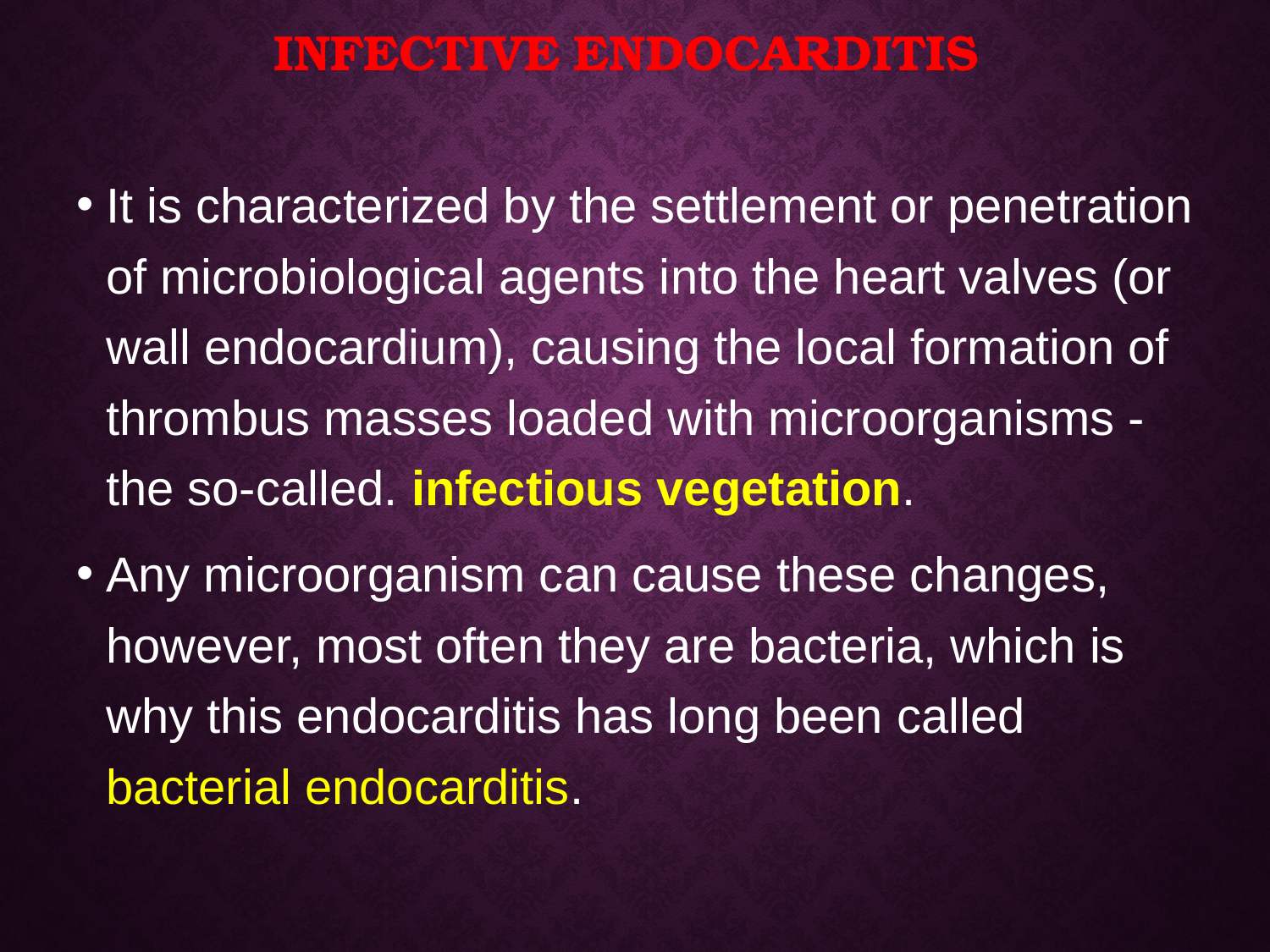

# Infective endocarditis
It is characterized by the settlement or penetration of microbiological agents into the heart valves (or wall endocardium), causing the local formation of thrombus masses loaded with microorganisms - the so-called. infectious vegetation.
Any microorganism can cause these changes, however, most often they are bacteria, which is why this endocarditis has long been called bacterial endocarditis.